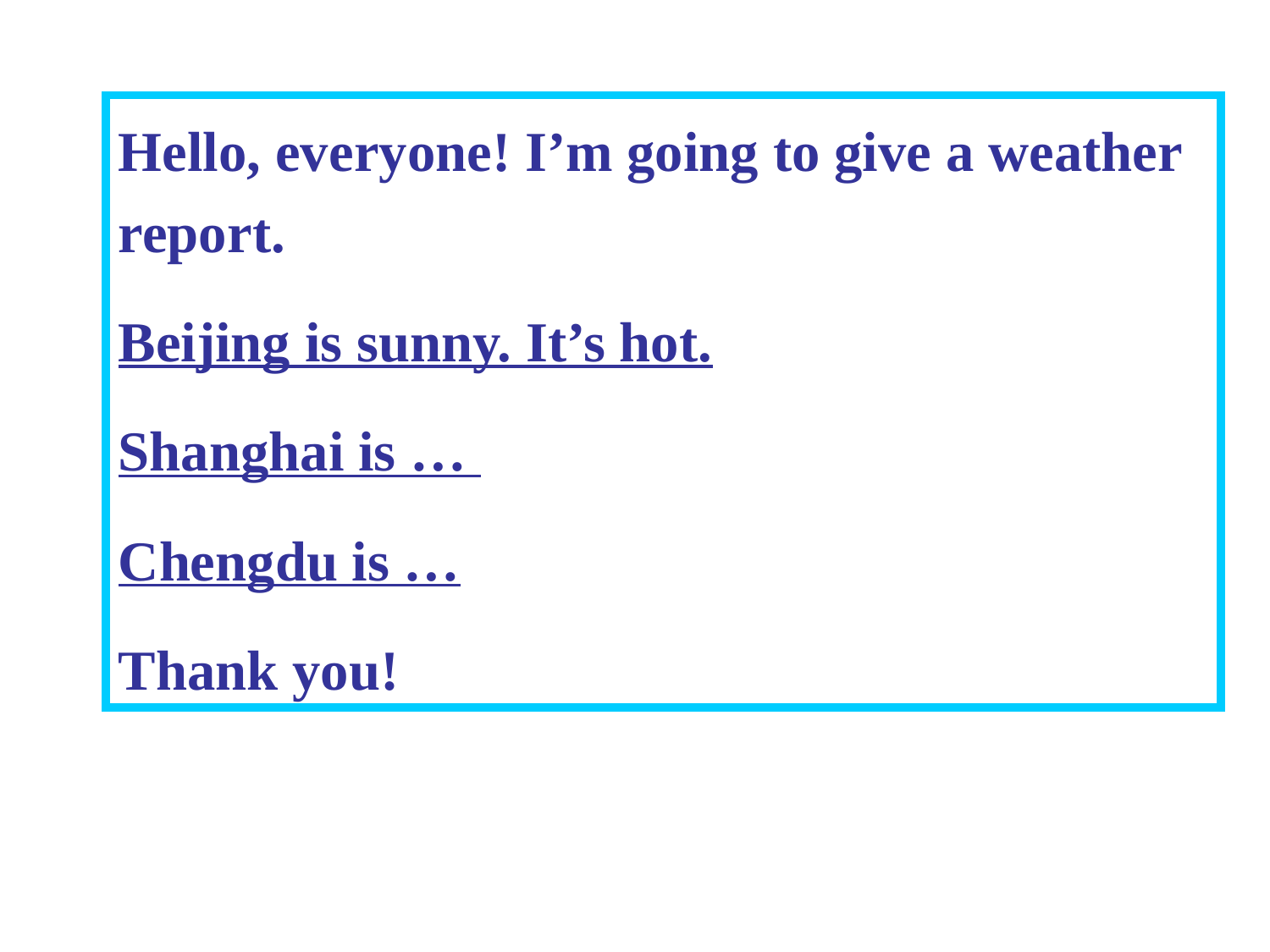

Hello, everyone! I’m going to give a weather report.
Beijing is sunny. It’s hot.
Shanghai is …
Chengdu is …
Thank you!